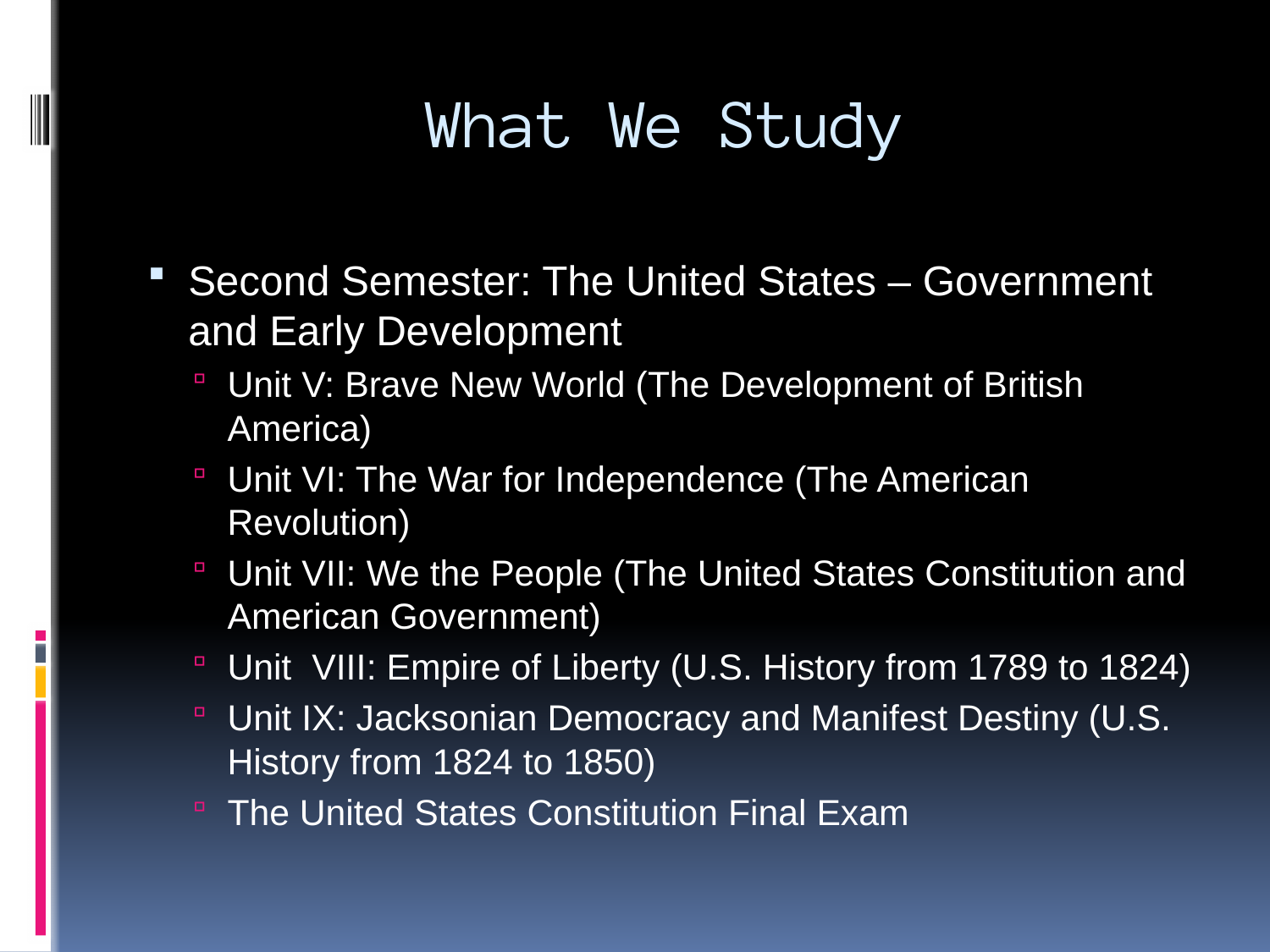

# What We Study
Second Semester: The United States – Government and Early Development
Unit V: Brave New World (The Development of British America)
Unit VI: The War for Independence (The American Revolution)
Unit VII: We the People (The United States Constitution and American Government)
Unit  VIII: Empire of Liberty (U.S. History from 1789 to 1824)
Unit IX: Jacksonian Democracy and Manifest Destiny (U.S. History from 1824 to 1850)
The United States Constitution Final Exam